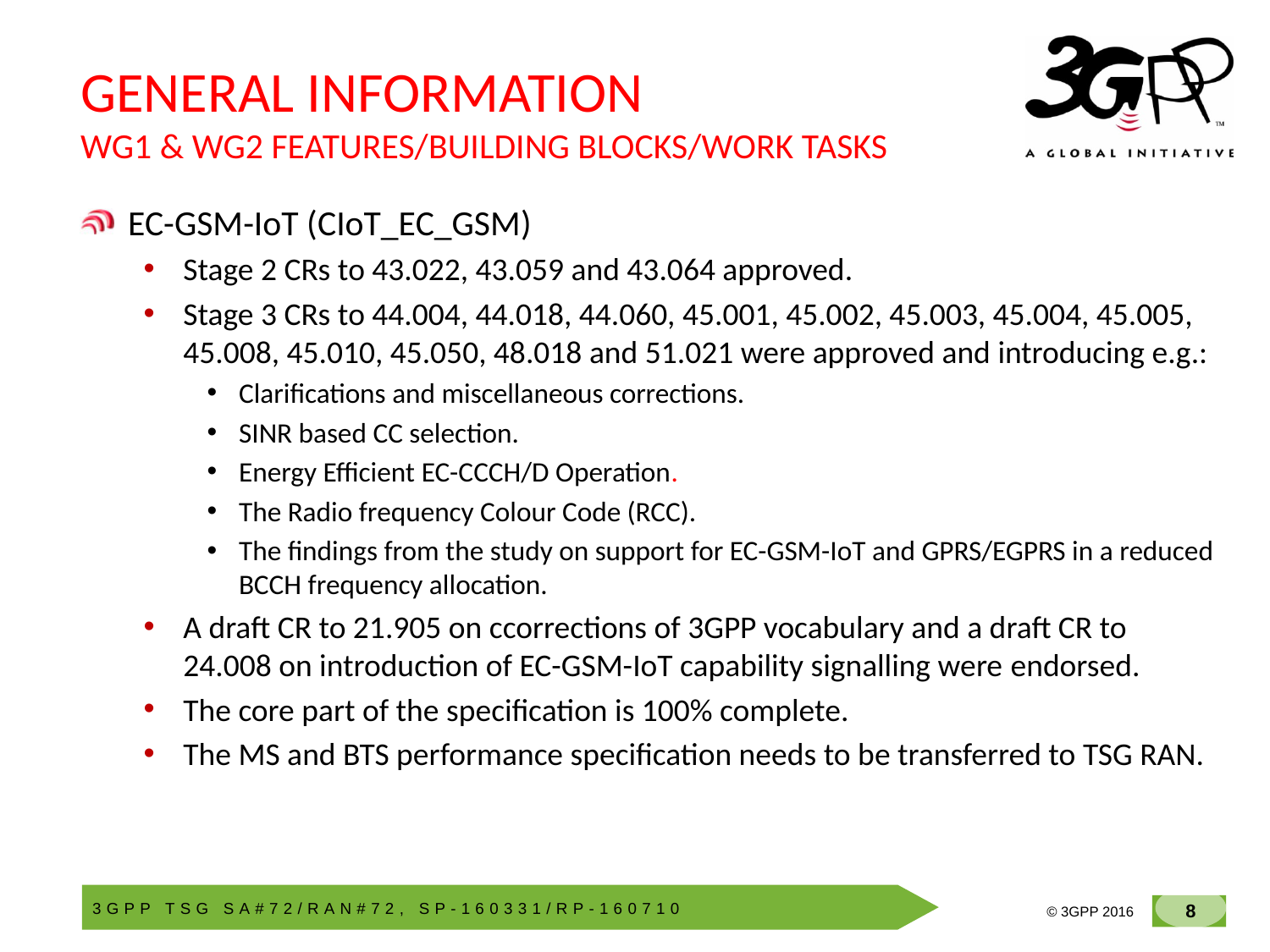

# GENERAL INFORMATION WG1 & WG2 FEATURES/BUILDING BLOCKS/WORK TASKS
EC-GSM-IoT (CIoT_EC_GSM)
Stage 2 CRs to 43.022, 43.059 and 43.064 approved.
Stage 3 CRs to 44.004, 44.018, 44.060, 45.001, 45.002, 45.003, 45.004, 45.005, 45.008, 45.010, 45.050, 48.018 and 51.021 were approved and introducing e.g.:
Clarifications and miscellaneous corrections.
SINR based CC selection.
Energy Efficient EC-CCCH/D Operation.
The Radio frequency Colour Code (RCC).
The findings from the study on support for EC-GSM-IoT and GPRS/EGPRS in a reduced BCCH frequency allocation.
A draft CR to 21.905 on ccorrections of 3GPP vocabulary and a draft CR to 24.008 on introduction of EC-GSM-IoT capability signalling were endorsed.
The core part of the specification is 100% complete.
The MS and BTS performance specification needs to be transferred to TSG RAN.